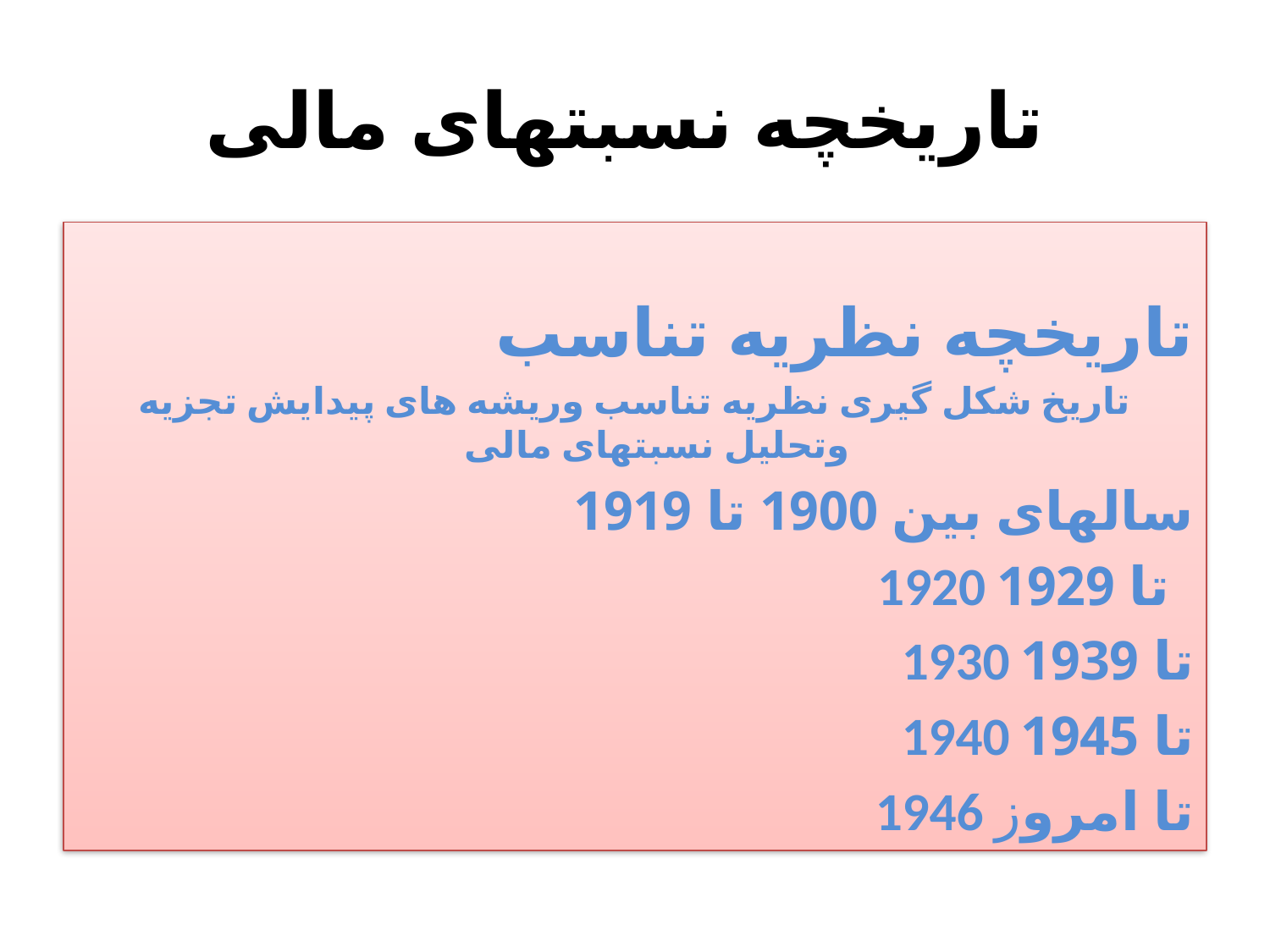

# تاریخچه نسبتهای مالی

تاریخچه نظریه تناسب
تاریخ شکل گیری نظریه تناسب وریشه های پیدایش تجزیه وتحلیل نسبتهای مالی
 سالهای بین 1900 تا 1919
1920 تا 1929
1930 تا 1939
1940 تا 1945
1946 تا امروز